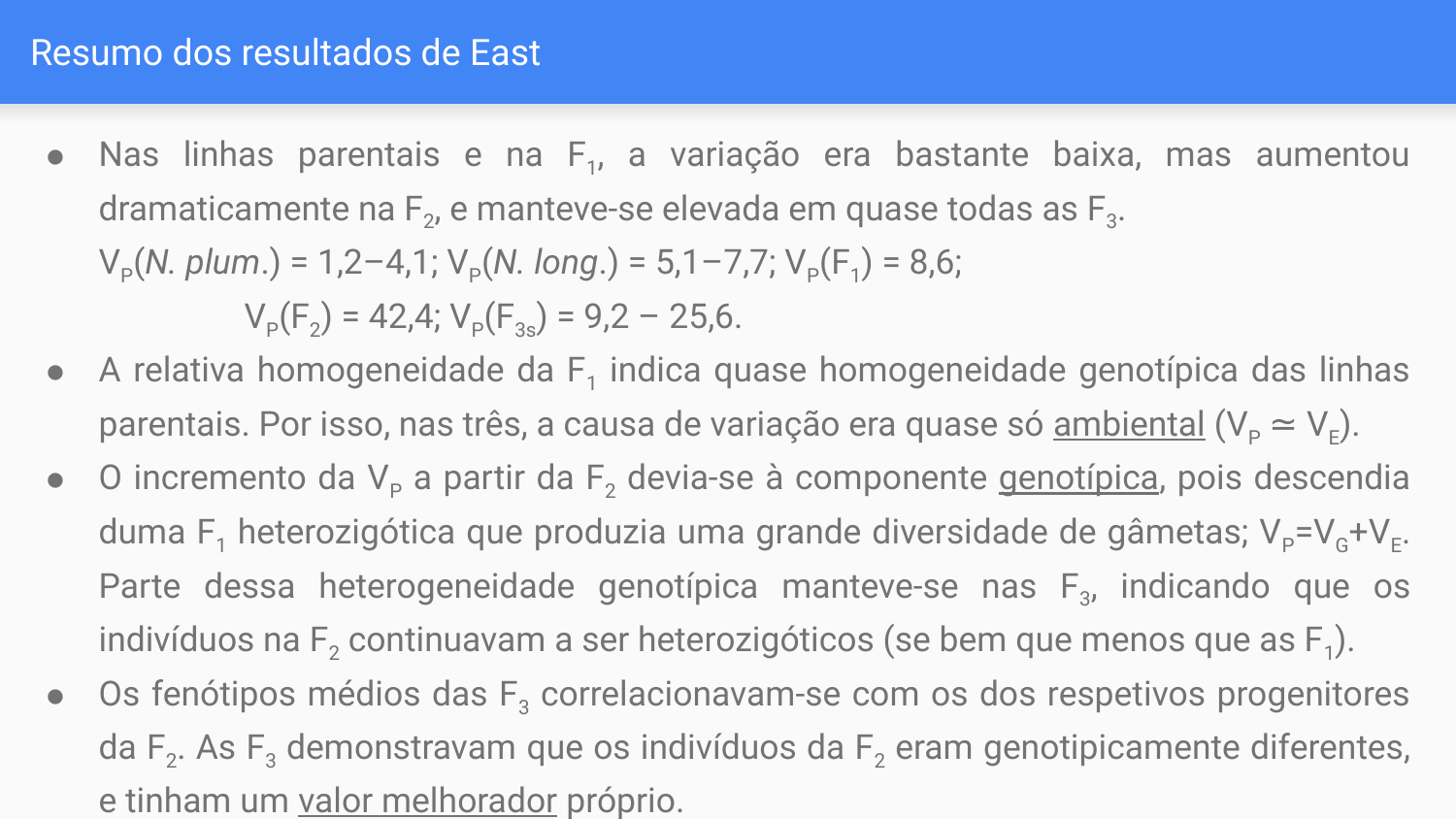

# Resumo dos resultados de East
Nas linhas parentais e na F1, a variação era bastante baixa, mas aumentou dramaticamente na F2, e manteve-se elevada em quase todas as F3.
VP(N. plum.) = 1,2–4,1; VP(N. long.) = 5,1–7,7; VP(F1) = 8,6;
VP(F2) = 42,4; VP(F3s) = 9,2 – 25,6.
A relativa homogeneidade da F1 indica quase homogeneidade genotípica das linhas parentais. Por isso, nas três, a causa de variação era quase só ambiental (VP ≃ VE).
O incremento da VP a partir da F2 devia-se à componente genotípica, pois descendia duma F1 heterozigótica que produzia uma grande diversidade de gâmetas; VP=VG+VE. Parte dessa heterogeneidade genotípica manteve-se nas F3, indicando que os indivíduos na F2 continuavam a ser heterozigóticos (se bem que menos que as F1).
Os fenótipos médios das F3 correlacionavam-se com os dos respetivos progenitores da F2. As F3 demonstravam que os indivíduos da F2 eram genotipicamente diferentes, e tinham um valor melhorador próprio.
O estimador de Wright-Castle indica pelo menos 9 loci (“fatores efetivos”) a segregar.